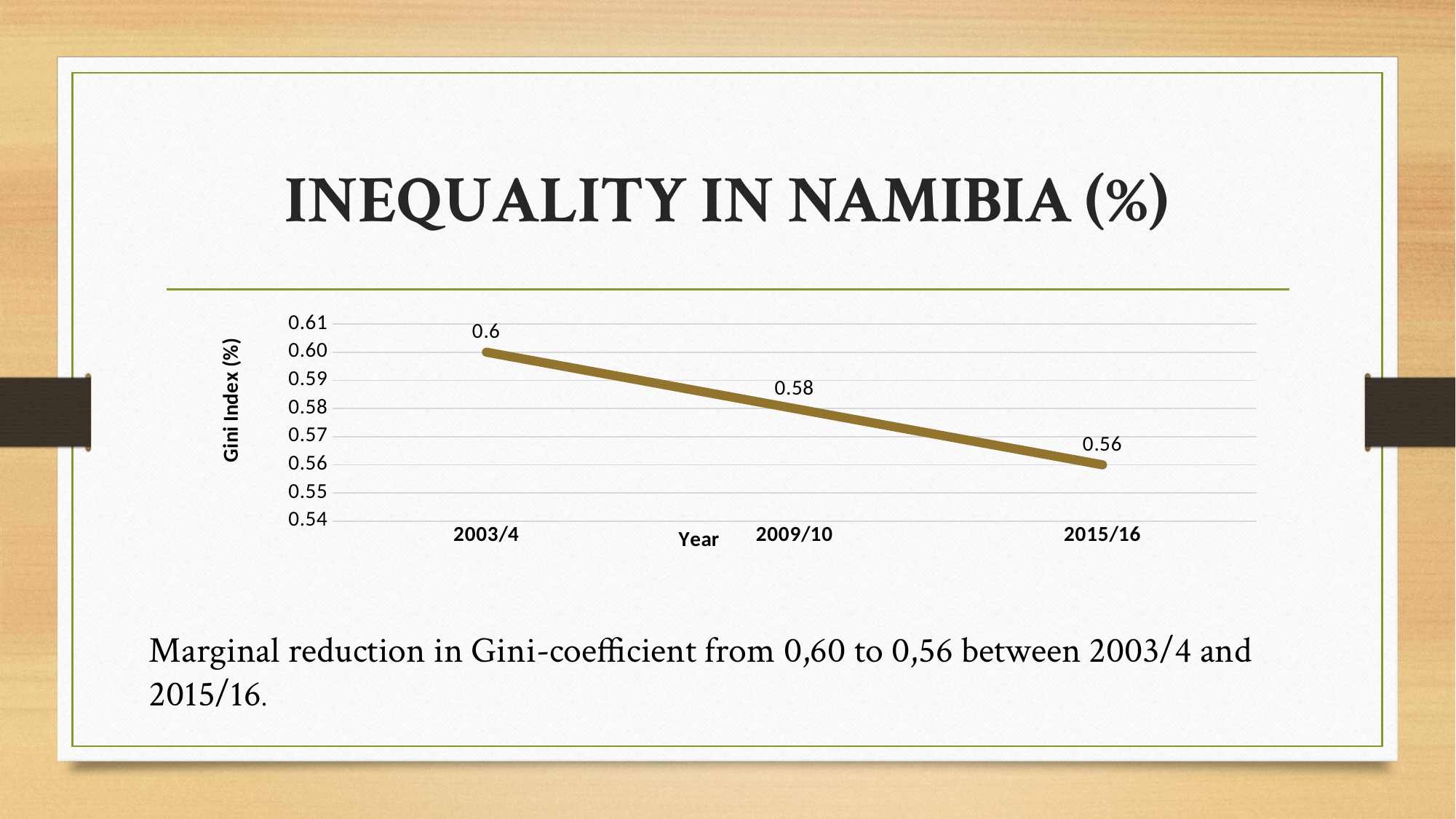

# INEQUALITY IN NAMIBIA (%)

### Chart

| Category |  |
|---|---|
| 2003/4 | 0.6 |
| 2009/10 | 0.58 |
| 2015/16 | 0.56 |
Marginal reduction in Gini-coefficient from 0,60 to 0,56 between 2003/4 and 2015/16.